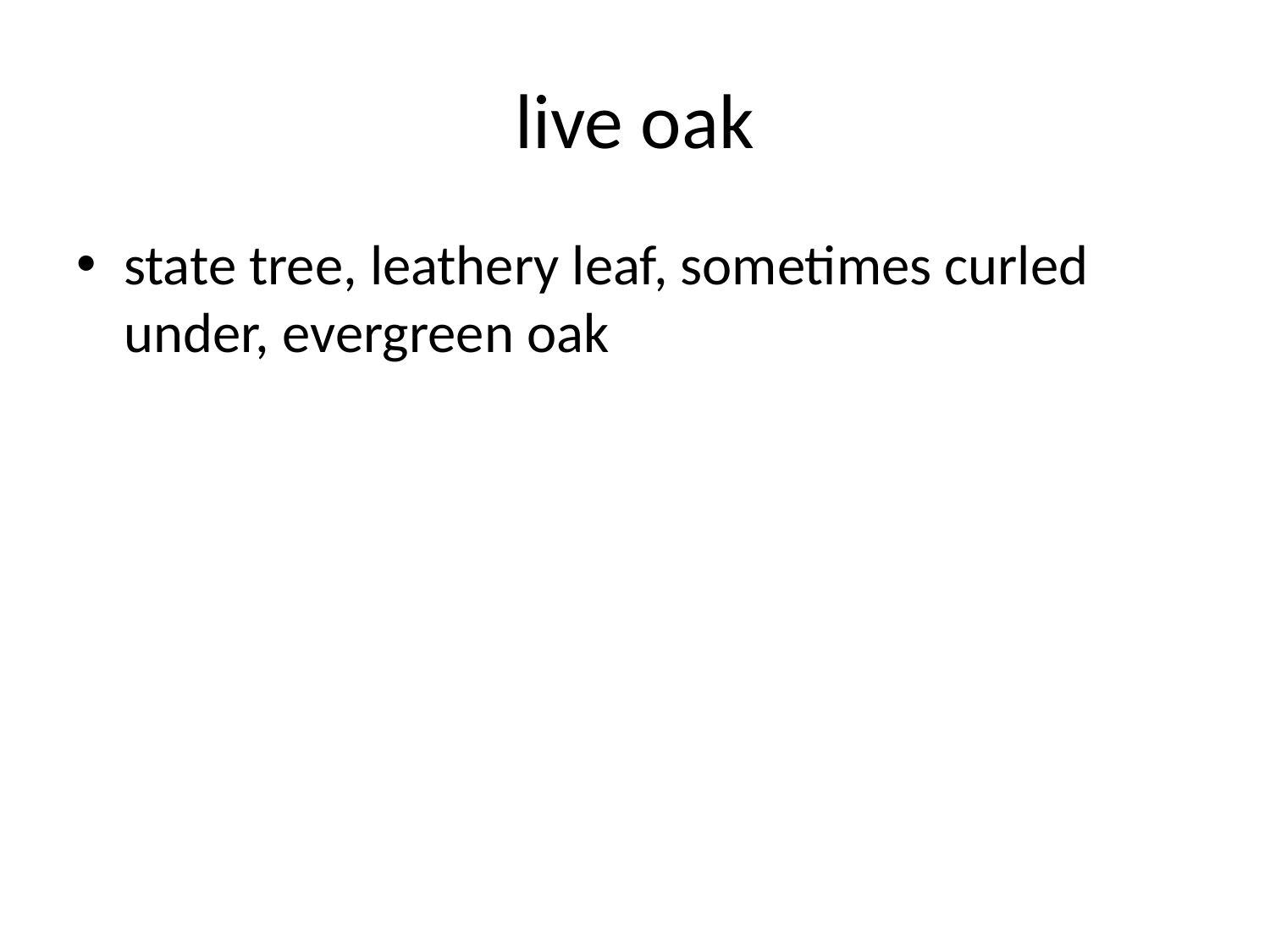

# live oak
state tree, leathery leaf, sometimes curled under, evergreen oak